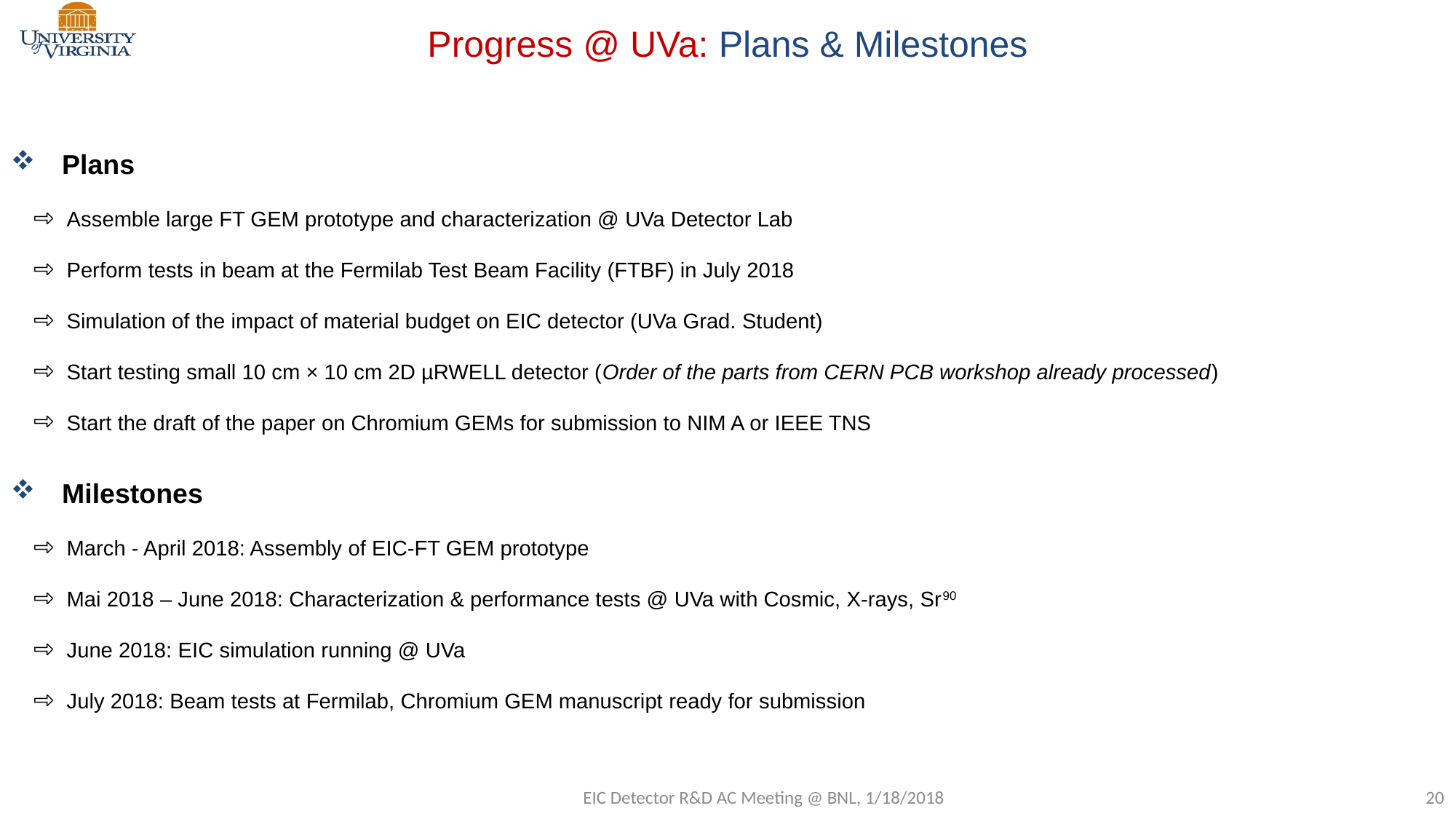

Progress @ UVa: Plans & Milestones
 Plans
Assemble large FT GEM prototype and characterization @ UVa Detector Lab
Perform tests in beam at the Fermilab Test Beam Facility (FTBF) in July 2018
Simulation of the impact of material budget on EIC detector (UVa Grad. Student)
Start testing small 10 cm × 10 cm 2D µRWELL detector (Order of the parts from CERN PCB workshop already processed)
Start the draft of the paper on Chromium GEMs for submission to NIM A or IEEE TNS
 Milestones
March - April 2018: Assembly of EIC-FT GEM prototype
Mai 2018 – June 2018: Characterization & performance tests @ UVa with Cosmic, X-rays, Sr90
June 2018: EIC simulation running @ UVa
July 2018: Beam tests at Fermilab, Chromium GEM manuscript ready for submission
EIC Detector R&D AC Meeting @ BNL, 1/18/2018
20